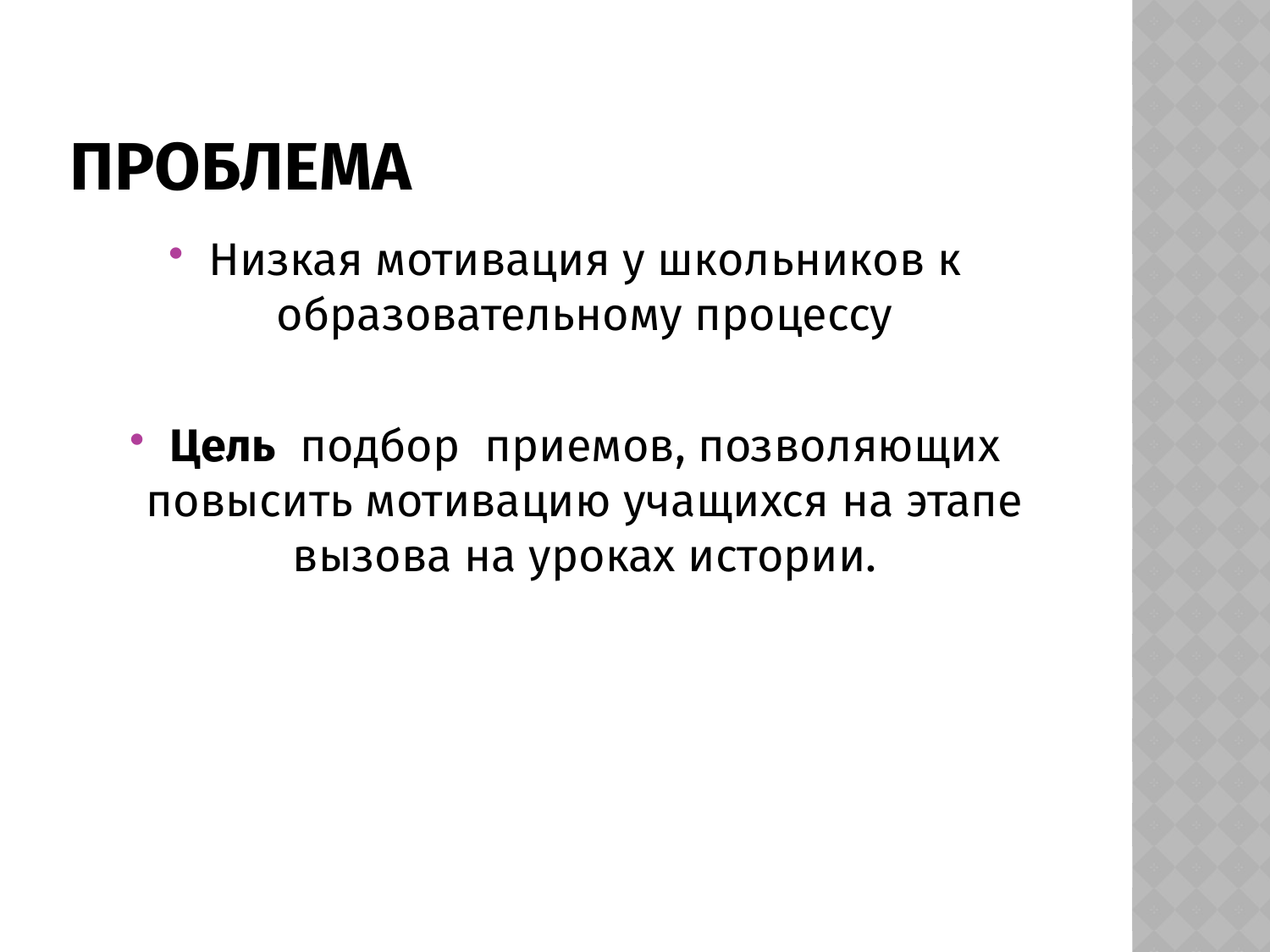

# проблема
Низкая мотивация у школьников к образовательному процессу

Цель  подбор  приемов, позволяющих повысить мотивацию учащихся на этапе вызова на уроках истории.